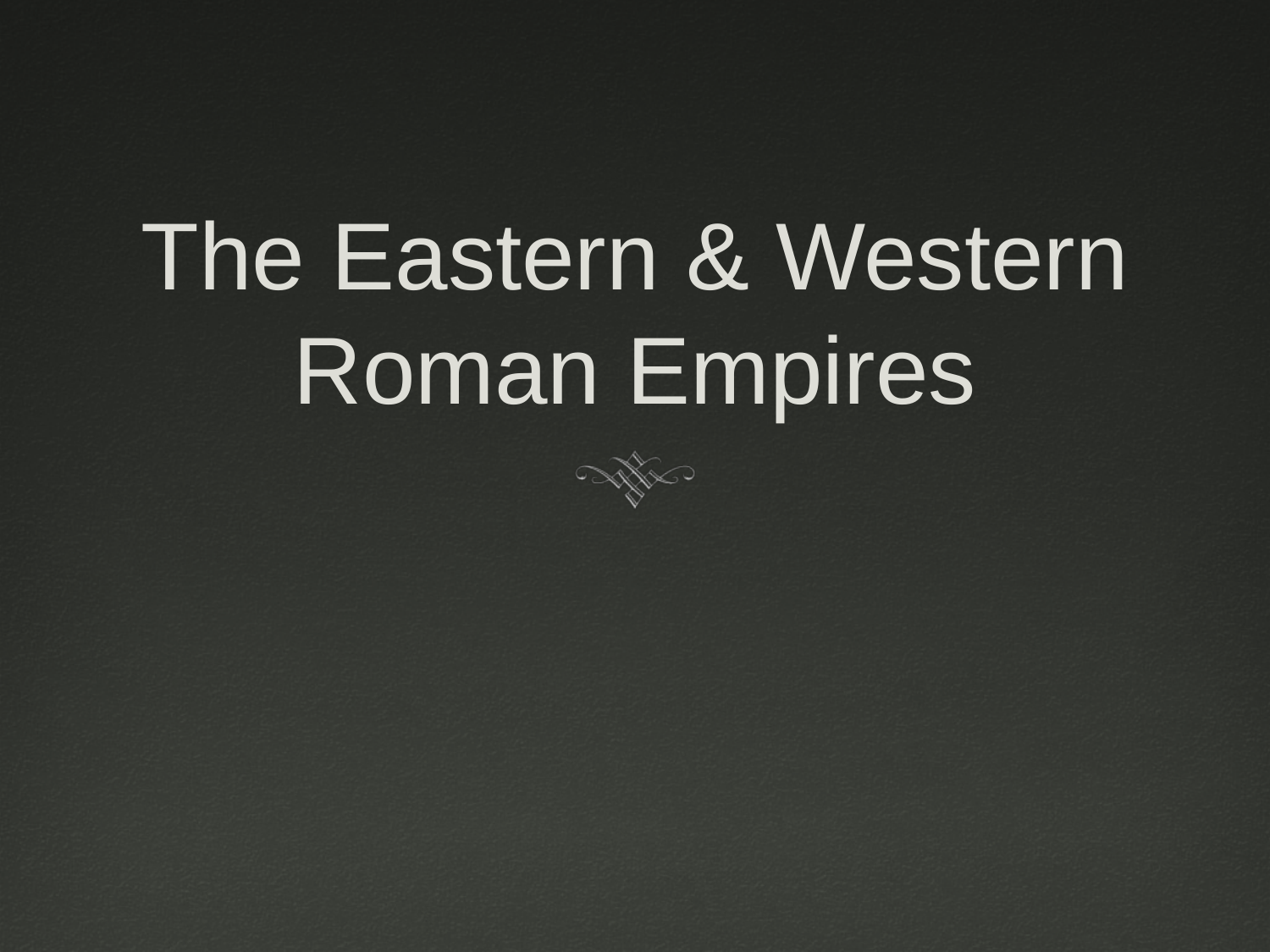

# The Eastern & Western Roman Empires